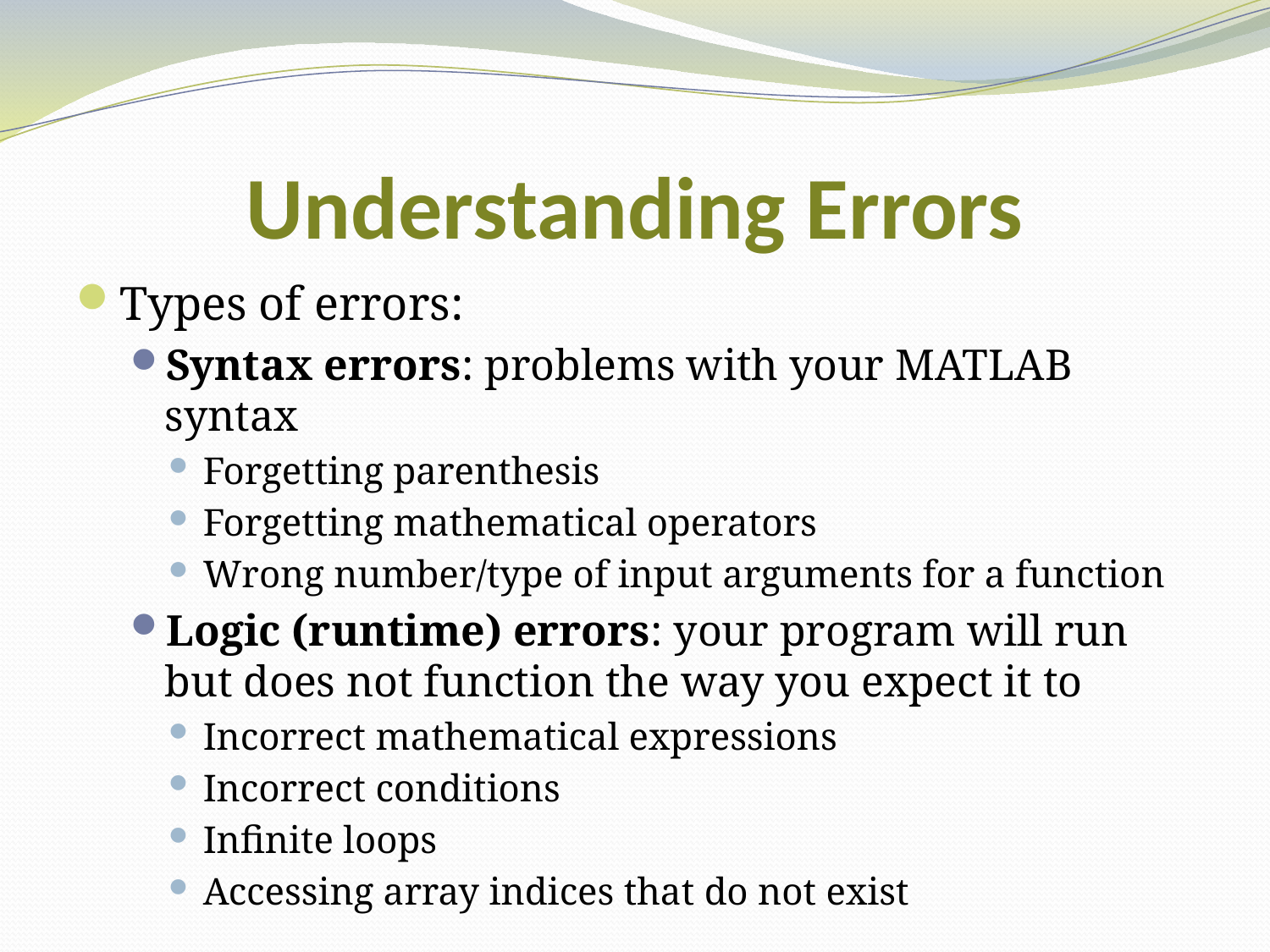

# Understanding Errors
Types of errors:
Syntax errors: problems with your MATLAB syntax
Forgetting parenthesis
Forgetting mathematical operators
Wrong number/type of input arguments for a function
Logic (runtime) errors: your program will run but does not function the way you expect it to
Incorrect mathematical expressions
Incorrect conditions
Infinite loops
Accessing array indices that do not exist